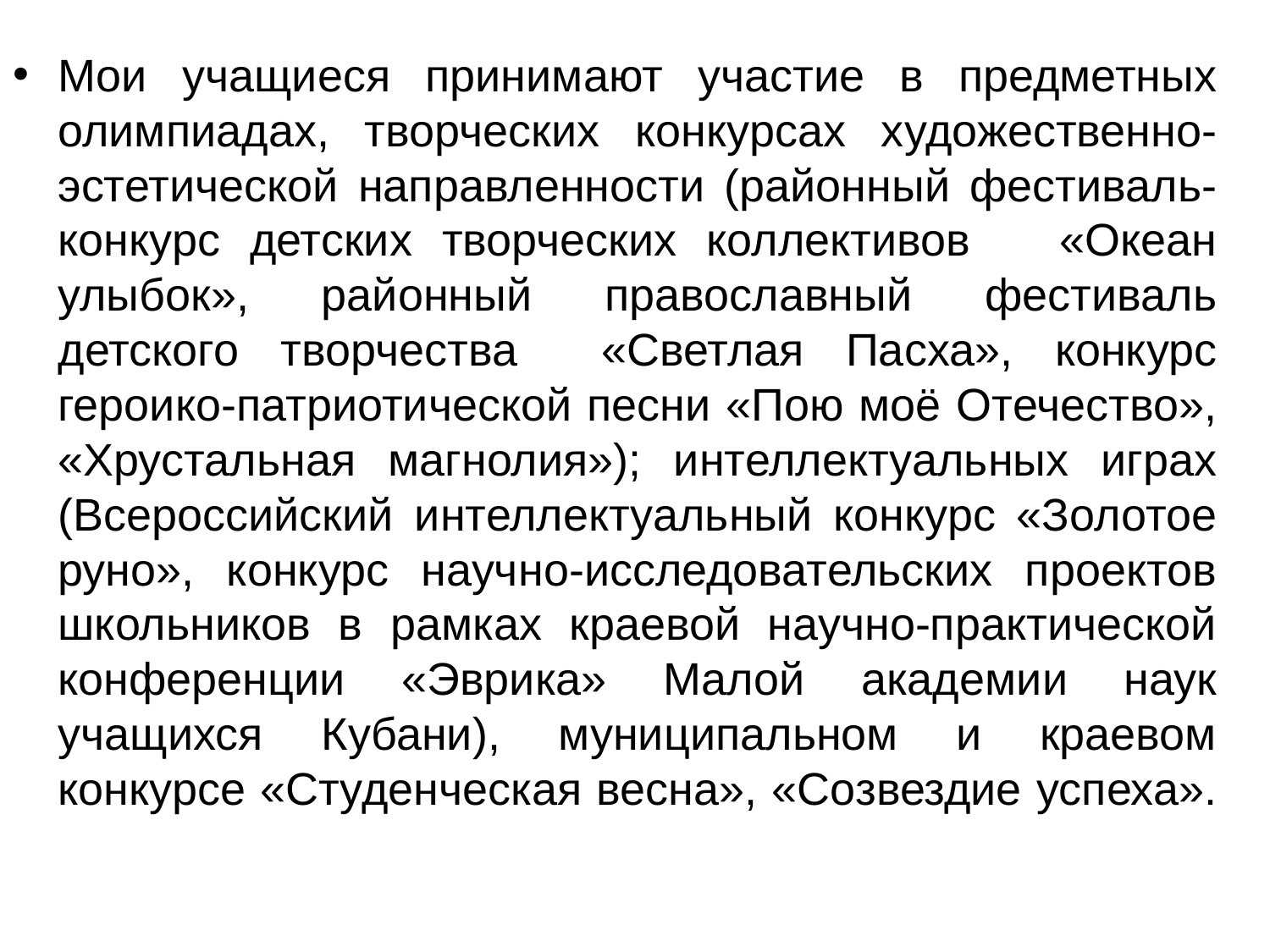

Мои учащиеся принимают участие в предметных олимпиадах, творческих конкурсах художественно-эстетической направленности (районный фестиваль-конкурс детских творческих коллективов   «Океан улыбок», районный православный фестиваль детского творчества  «Светлая Пасха», конкурс героико-патриотической песни «Пою моё Отечество», «Хрустальная магнолия»); интеллектуальных играх (Всероссийский интеллектуальный конкурс «Золотое руно», конкурс научно-исследовательских проектов школьников в рамках краевой научно-практической конференции «Эврика» Малой академии наук учащихся Кубани), муниципальном и краевом конкурсе «Студенческая весна», «Созвездие успеха».